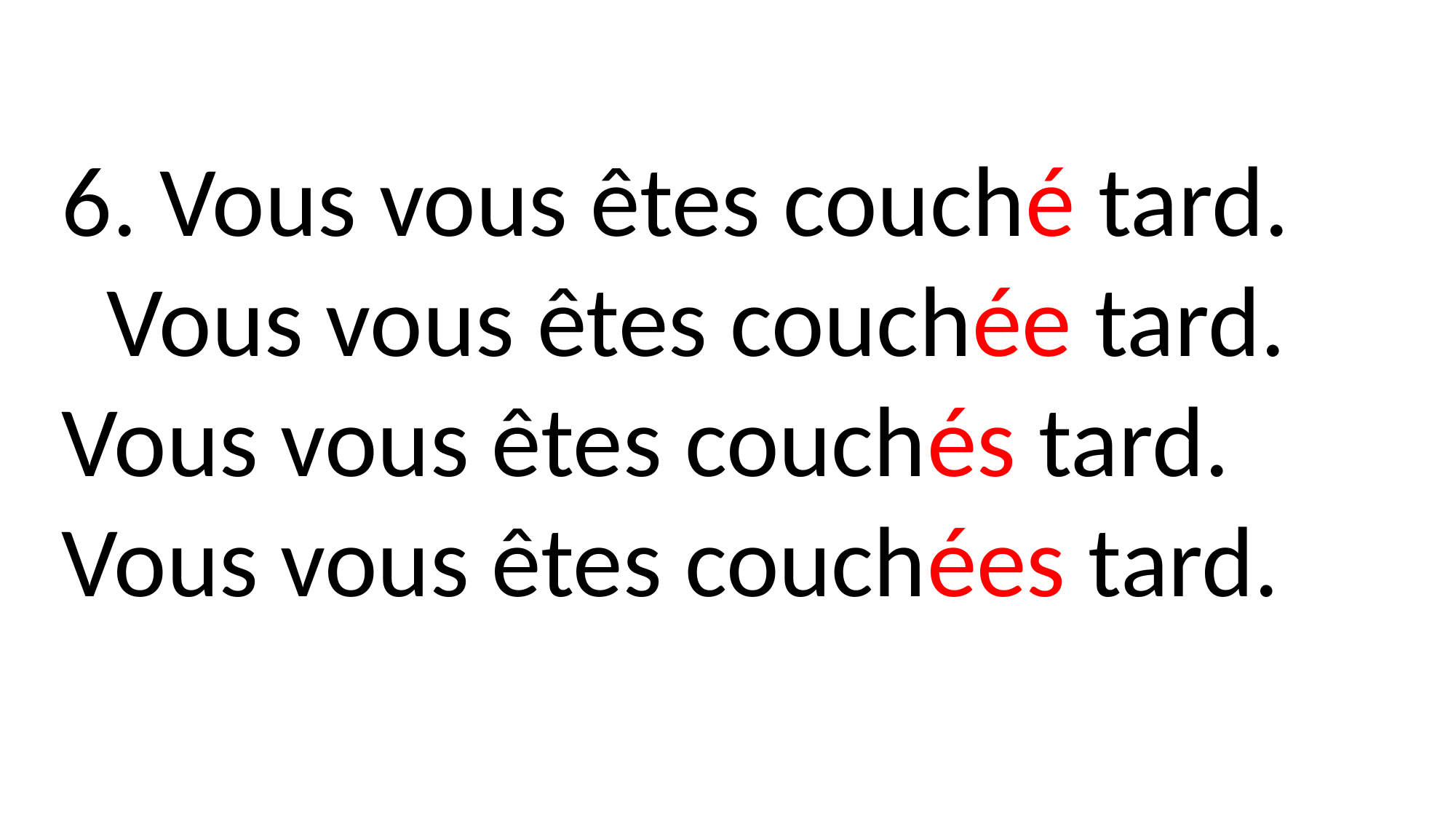

6. Vous vous êtes couché tard.
  Vous vous êtes couchée tard.
Vous vous êtes couchés tard.
Vous vous êtes couchées tard.